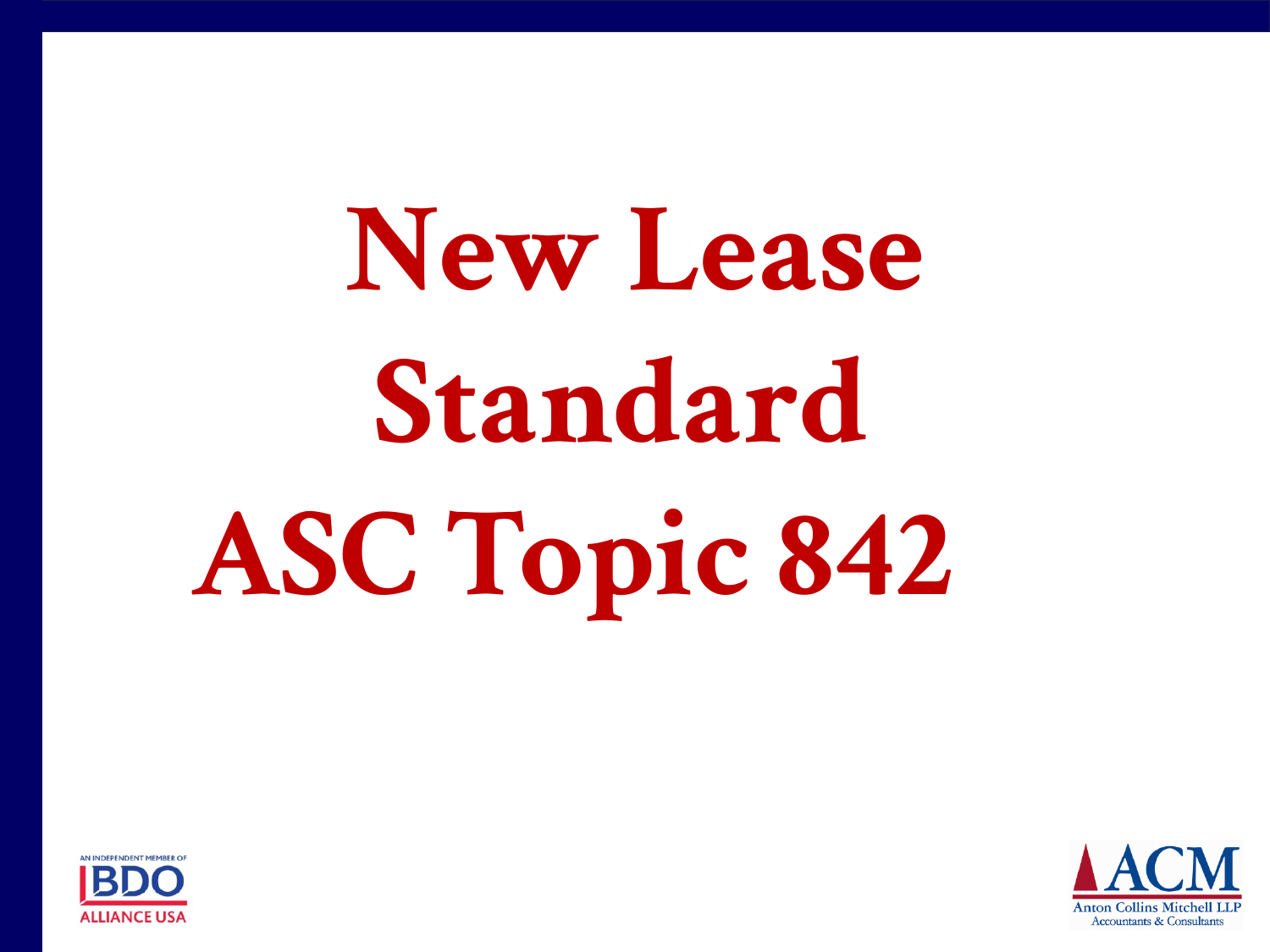

# New Lease Standard ASC Topic 842